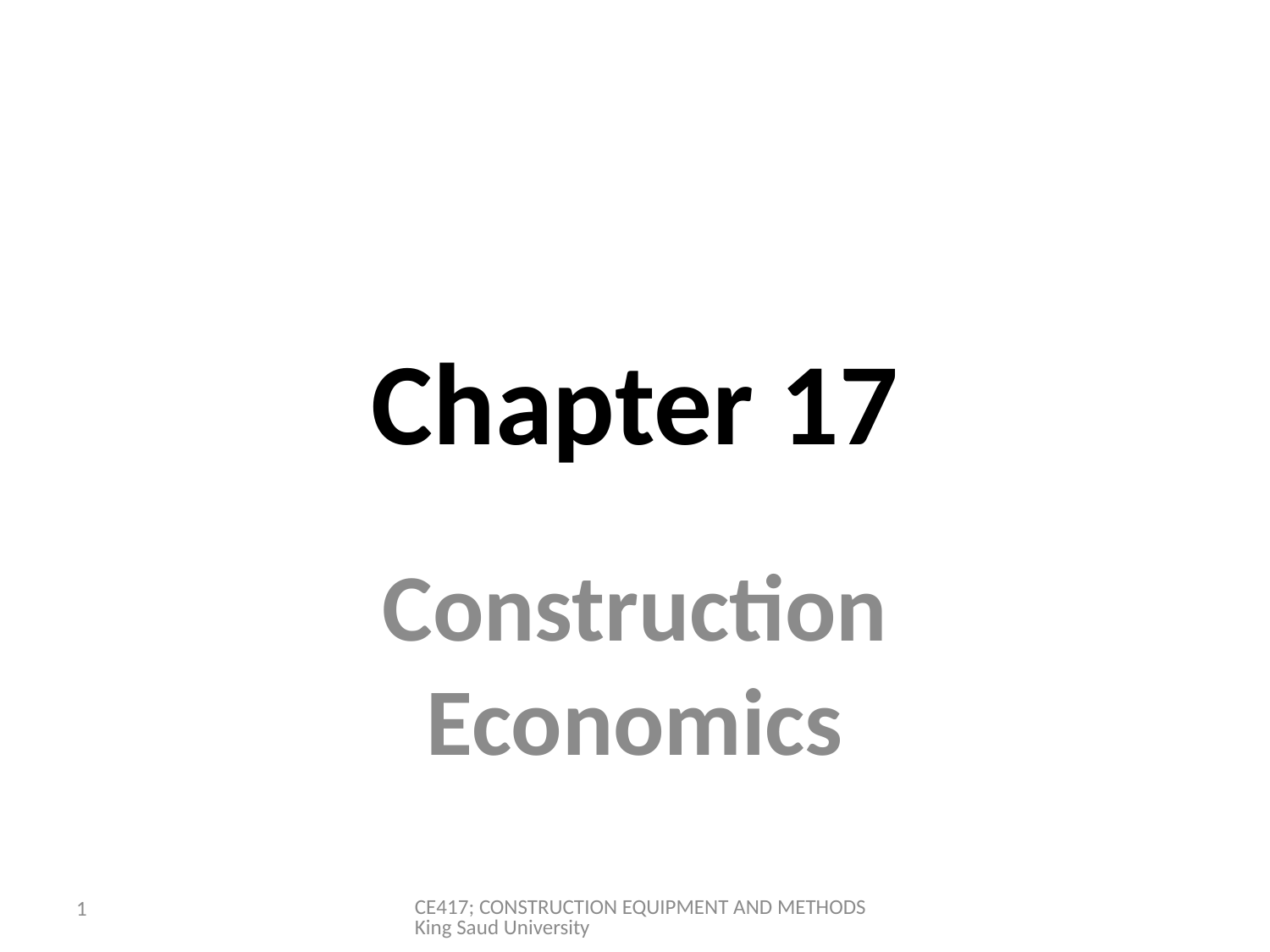

# Chapter 17
Construction Economics
CE417; CONSTRUCTION EQUIPMENT AND METHODS King Saud University
1